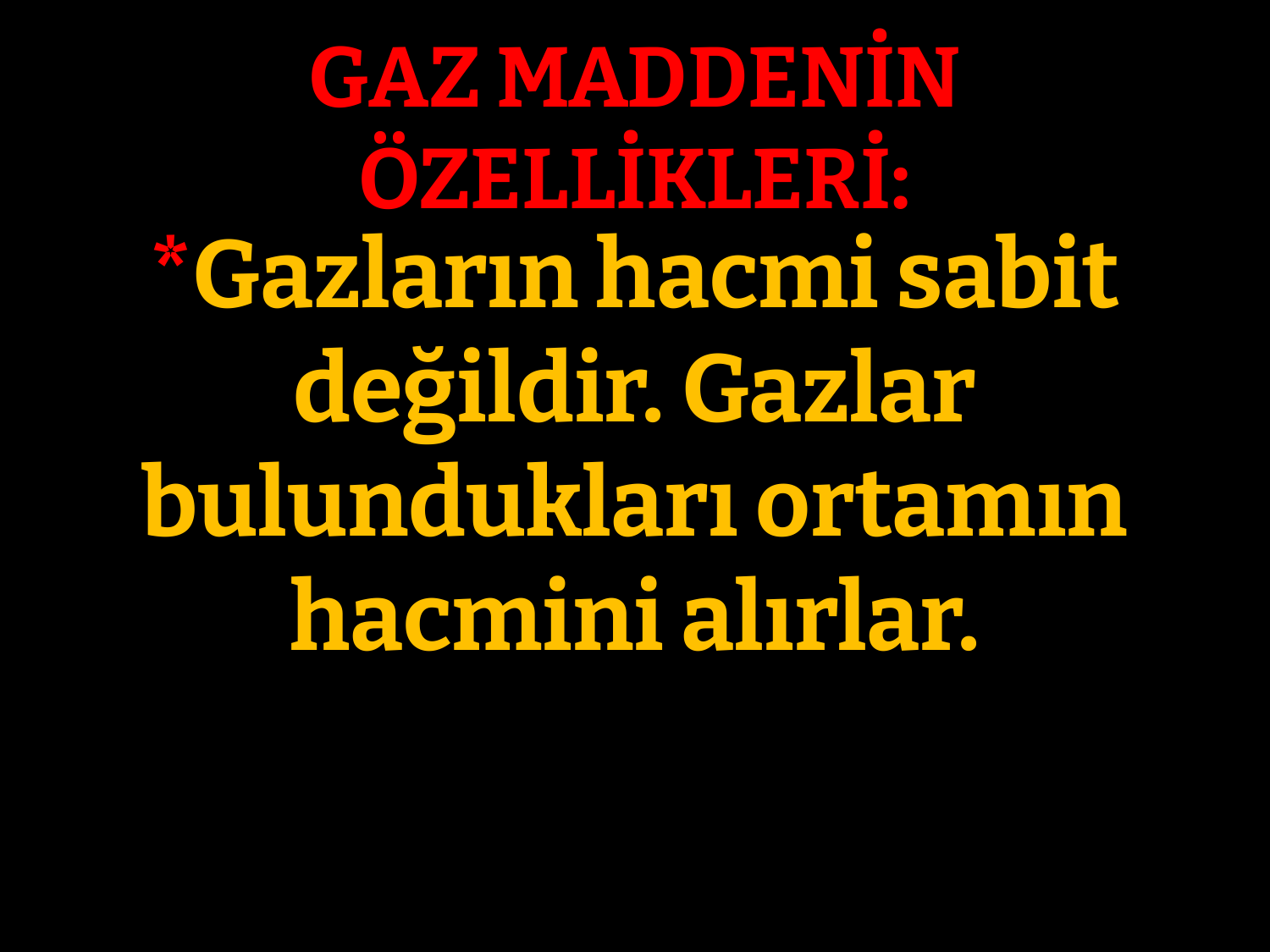

GAZ MADDENİN ÖZELLİKLERİ:
*Gazların hacmi sabit değildir. Gazlar bulundukları ortamın hacmini alırlar.